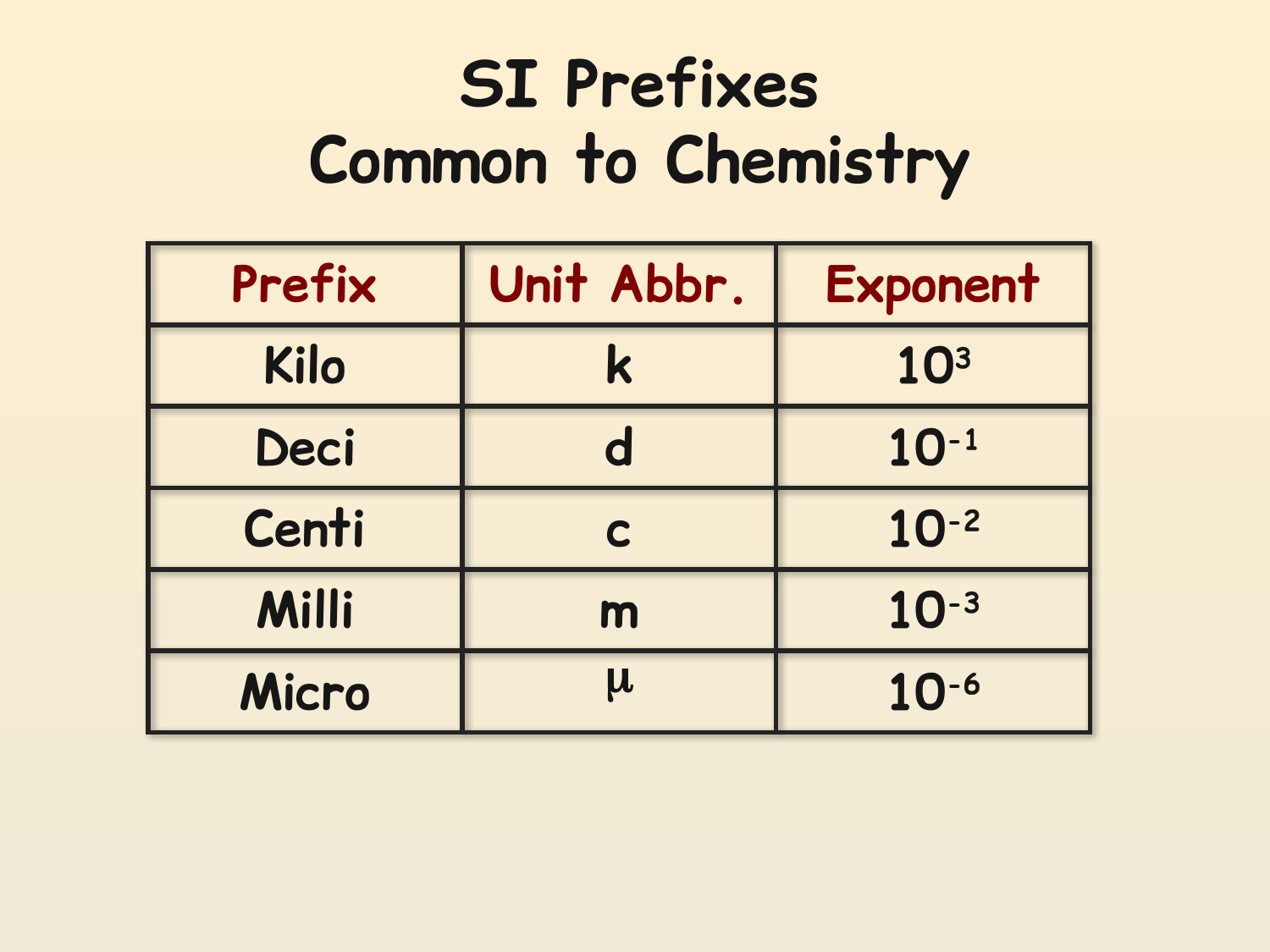

# SI Prefixes Common to Chemistry
| Prefix | Unit Abbr. | Exponent |
| --- | --- | --- |
| Kilo | k | 103 |
| Deci | d | 10-1 |
| Centi | c | 10-2 |
| Milli | m | 10-3 |
| Micro | μ | 10-6 |